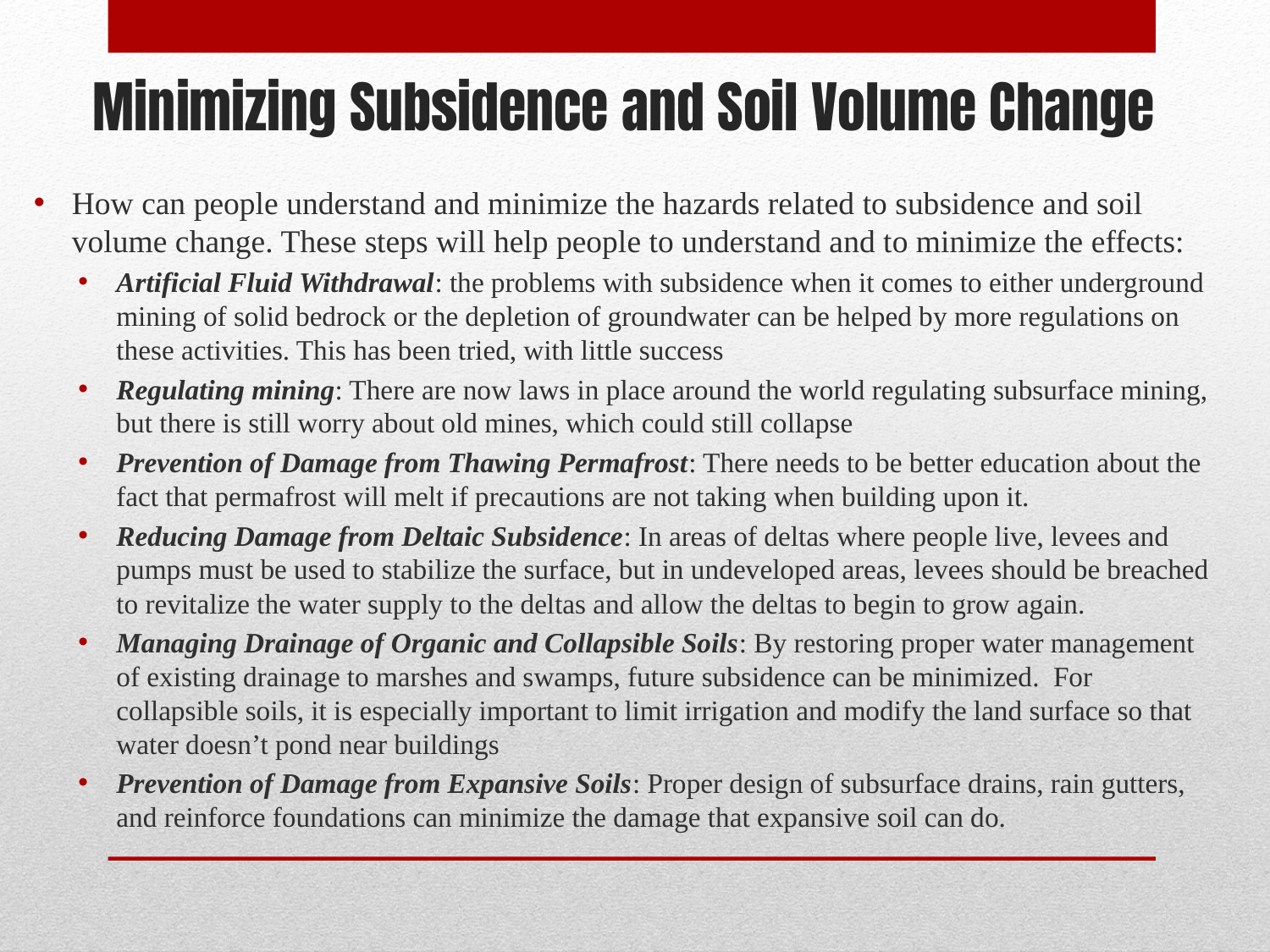

Minimizing Subsidence and Soil Volume Change
How can people understand and minimize the hazards related to subsidence and soil volume change. These steps will help people to understand and to minimize the effects:
Artificial Fluid Withdrawal: the problems with subsidence when it comes to either underground mining of solid bedrock or the depletion of groundwater can be helped by more regulations on these activities. This has been tried, with little success
Regulating mining: There are now laws in place around the world regulating subsurface mining, but there is still worry about old mines, which could still collapse
Prevention of Damage from Thawing Permafrost: There needs to be better education about the fact that permafrost will melt if precautions are not taking when building upon it.
Reducing Damage from Deltaic Subsidence: In areas of deltas where people live, levees and pumps must be used to stabilize the surface, but in undeveloped areas, levees should be breached to revitalize the water supply to the deltas and allow the deltas to begin to grow again.
Managing Drainage of Organic and Collapsible Soils: By restoring proper water management of existing drainage to marshes and swamps, future subsidence can be minimized.  For collapsible soils, it is especially important to limit irrigation and modify the land surface so that water doesn’t pond near buildings
Prevention of Damage from Expansive Soils: Proper design of subsurface drains, rain gutters, and reinforce foundations can minimize the damage that expansive soil can do.